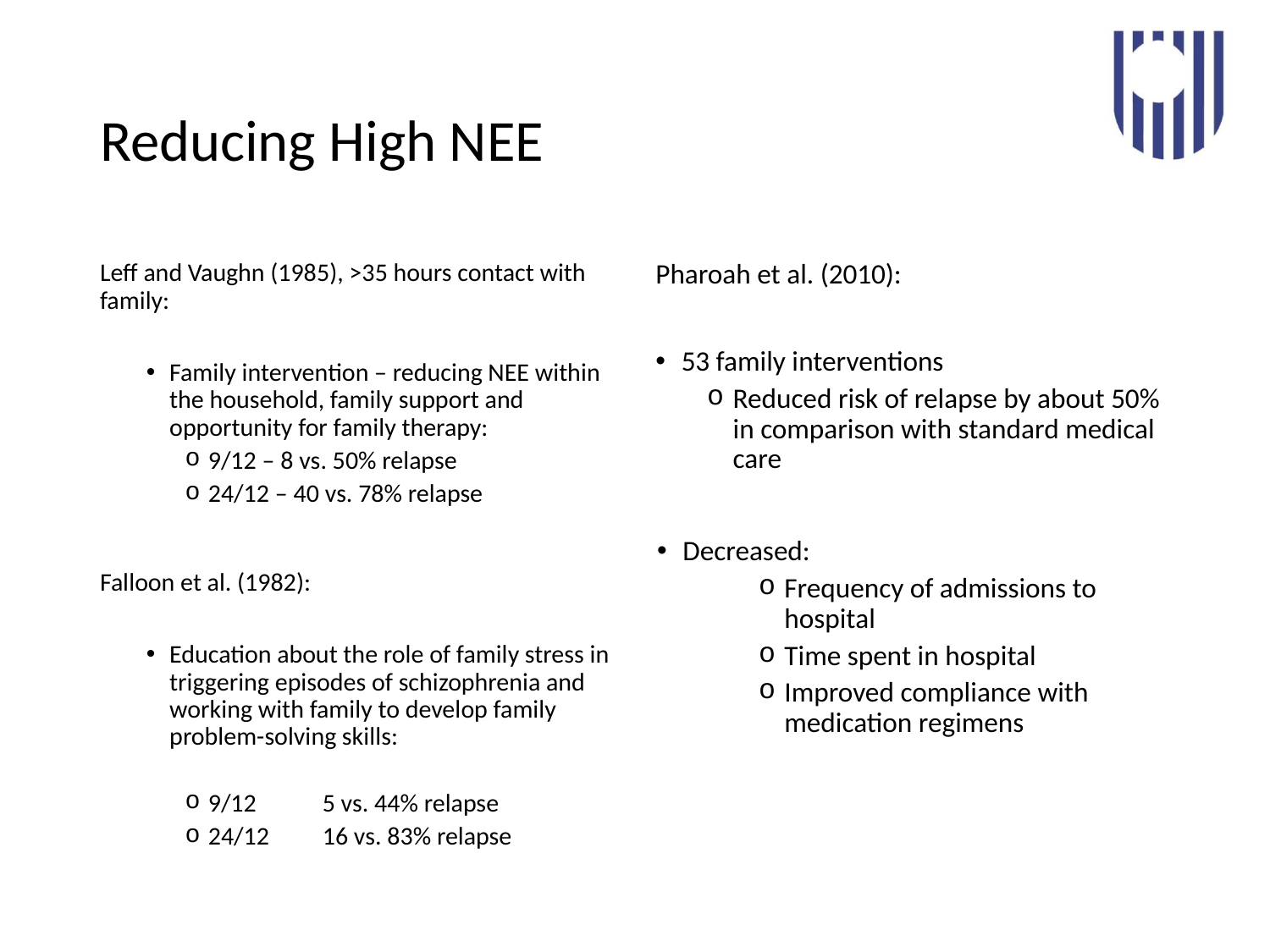

# Reducing High NEE
Leff and Vaughn (1985), >35 hours contact with family:

Family intervention – reducing NEE within the household, family support and opportunity for family therapy:
9/12 – 8 vs. 50% relapse
24/12 – 40 vs. 78% relapse

Falloon et al. (1982):

Education about the role of family stress in triggering episodes of schizophrenia and working with family to develop family problem-solving skills:

9/12	5 vs. 44% relapse
24/12	16 vs. 83% relapse
Pharoah et al. (2010):

53 family interventions
Reduced risk of relapse by about 50% in comparison with standard medical care

Decreased:
Frequency of admissions to hospital
Time spent in hospital
Improved compliance with medication regimens